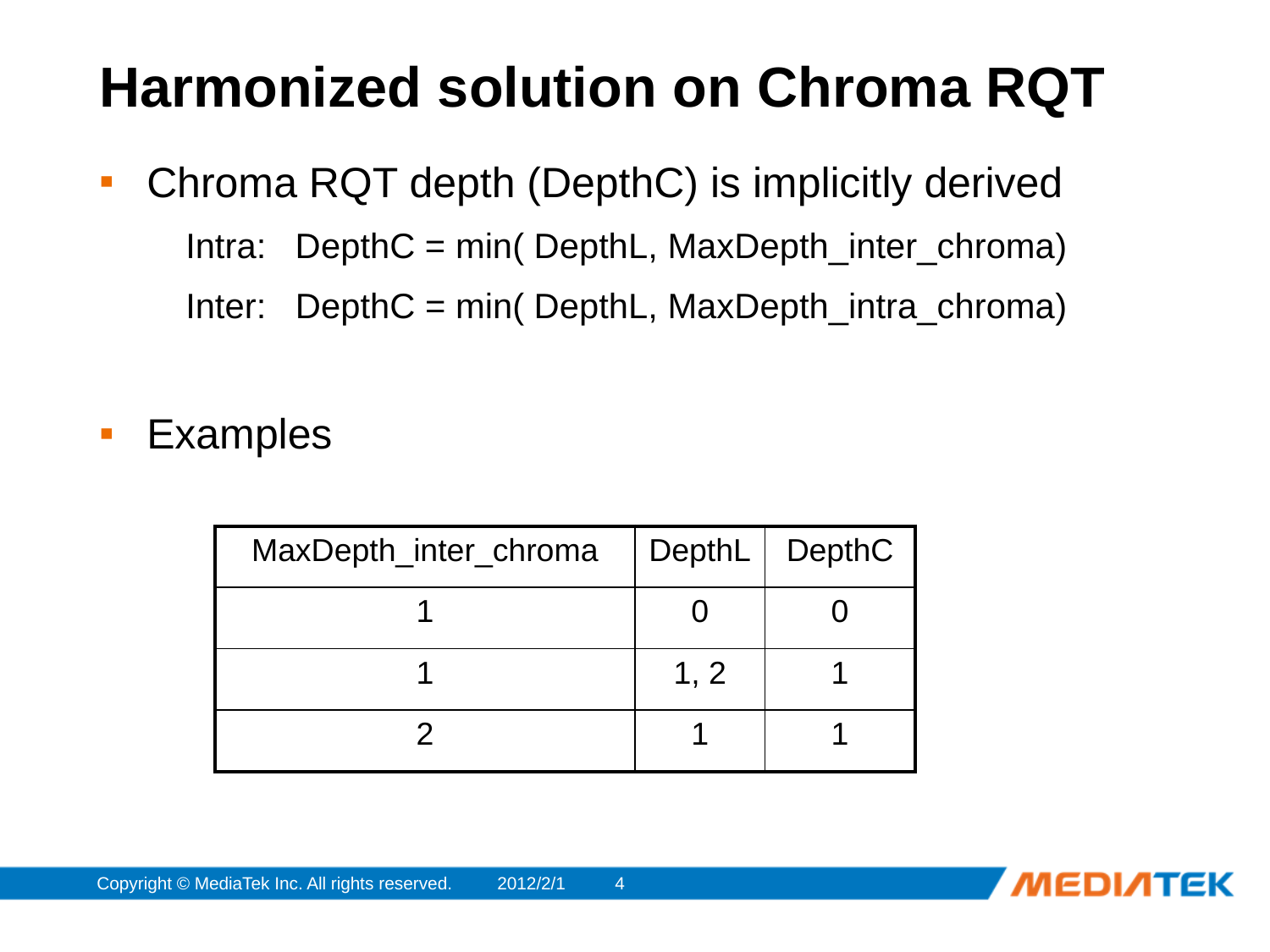

Harmonized solution on Chroma RQT
Chroma RQT depth (DepthC) is implicitly derived
	    Intra:   DepthC = min( DepthL, MaxDepth_inter_chroma)
	    Inter:   DepthC = min( DepthL, MaxDepth_intra_chroma)

Examples

| MaxDepth\_inter\_chroma | DepthL | DepthC |
| --- | --- | --- |
| 1 | 0 | 0 |
| 1 | 1, 2 | 1 |
| 2 | 1 | 1 |
Copyright © MediaTek Inc. All rights reserved.
2012/2/1
4